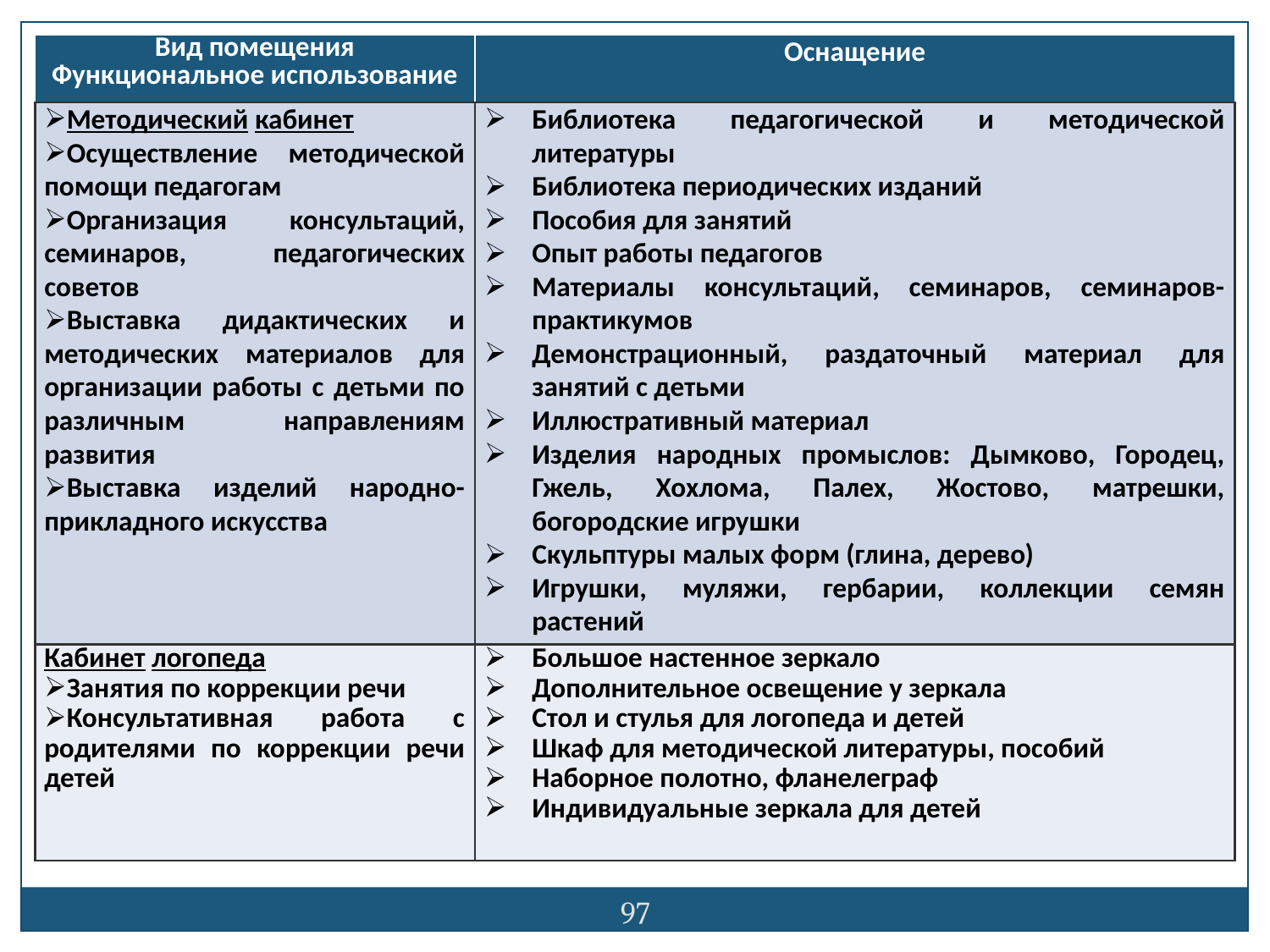

| Вид помещения Функциональное использование | Оснащение |
| --- | --- |
| Методический кабинет Осуществление методической помощи педагогам Организация консультаций, семинаров, педагогических советов Выставка дидактических и методических материалов для организации работы с детьми по различным направлениям развития Выставка изделий народно-прикладного искусства | Библиотека педагогической и методической литературы Библиотека периодических изданий Пособия для занятий Опыт работы педагогов Материалы консультаций, семинаров, семинаров-практикумов Демонстрационный, раздаточный материал для занятий с детьми Иллюстративный материал Изделия народных промыслов: Дымково, Городец, Гжель, Хохлома, Палех, Жостово, матрешки, богородские игрушки Скульптуры малых форм (глина, дерево) Игрушки, муляжи, гербарии, коллекции семян растений |
| Кабинет логопеда Занятия по коррекции речи Консультативная работа с родителями по коррекции речи детей | Большое настенное зеркало Дополнительное освещение у зеркала Стол и стулья для логопеда и детей Шкаф для методической литературы, пособий Наборное полотно, фланелеграф Индивидуальные зеркала для детей |
97